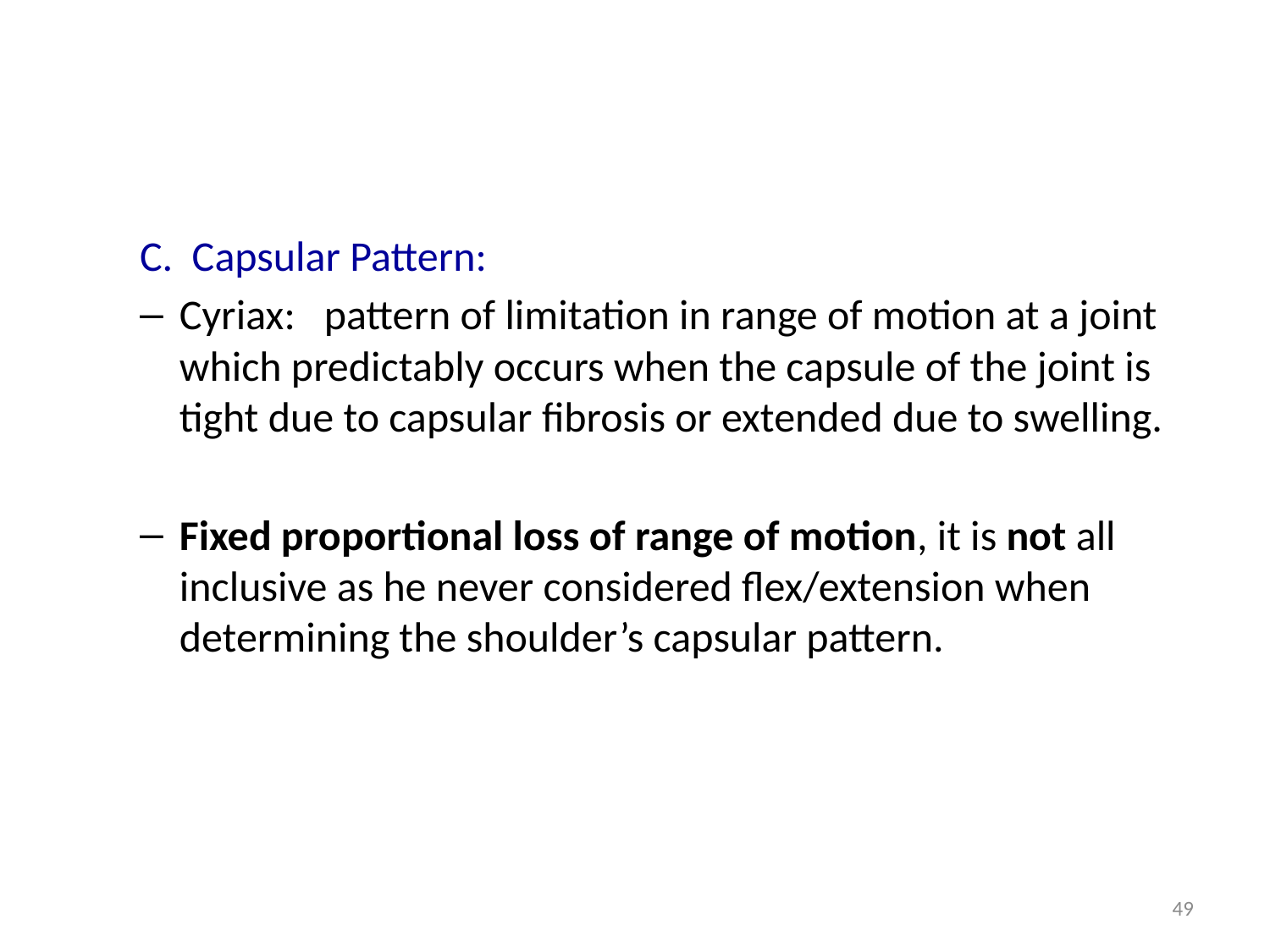

#
C.  Capsular Pattern:
Cyriax:   pattern of limitation in range of motion at a joint which predictably occurs when the capsule of the joint is tight due to capsular fibrosis or extended due to swelling.

Fixed proportional loss of range of motion, it is not all inclusive as he never considered flex/extension when determining the shoulder’s capsular pattern.

49